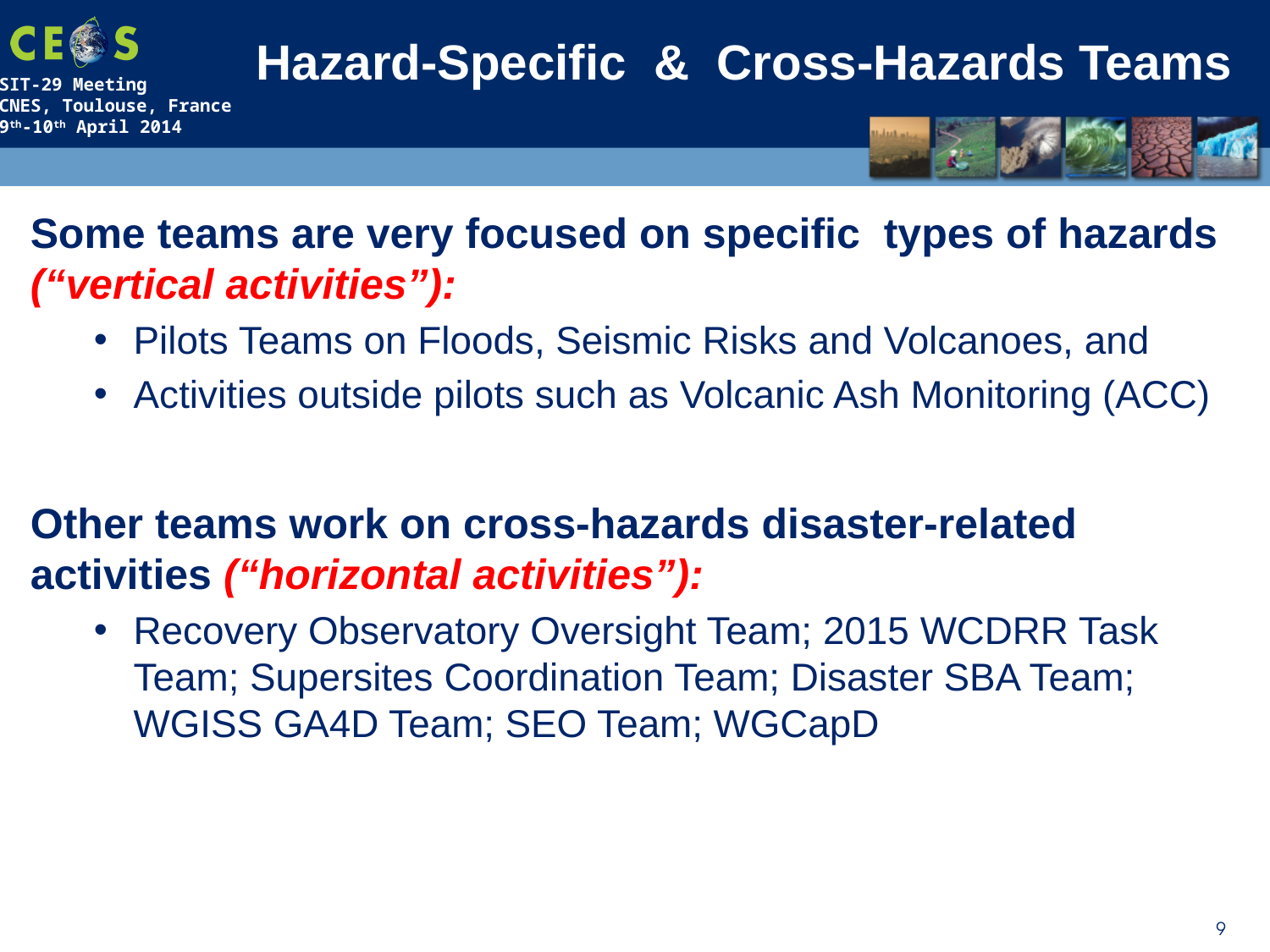

# Hazard-Specific  &  Cross-Hazards Teams
Some teams are very focused on specific  types of hazards (“vertical activities”):
Pilots Teams on Floods, Seismic Risks and Volcanoes, and
Activities outside pilots such as Volcanic Ash Monitoring (ACC)

Other teams work on cross-hazards disaster-related activities (“horizontal activities”):
Recovery Observatory Oversight Team; 2015 WCDRR Task Team; Supersites Coordination Team; Disaster SBA Team; WGISS GA4D Team; SEO Team; WGCapD

9